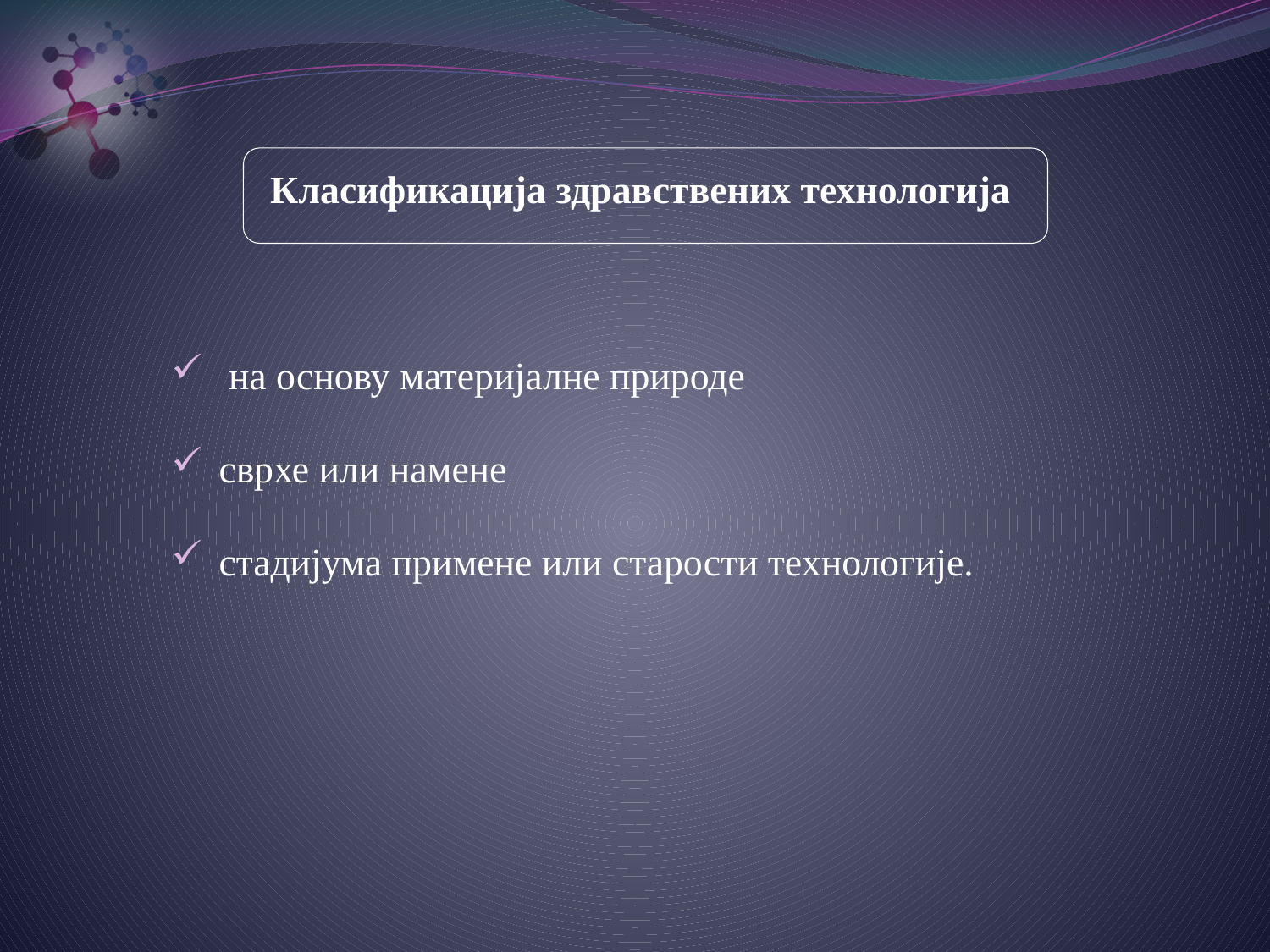

Класификација здравствених технологија

 на основу материјалне природе

сврхе или намене

стадијума примене или старости технологије.